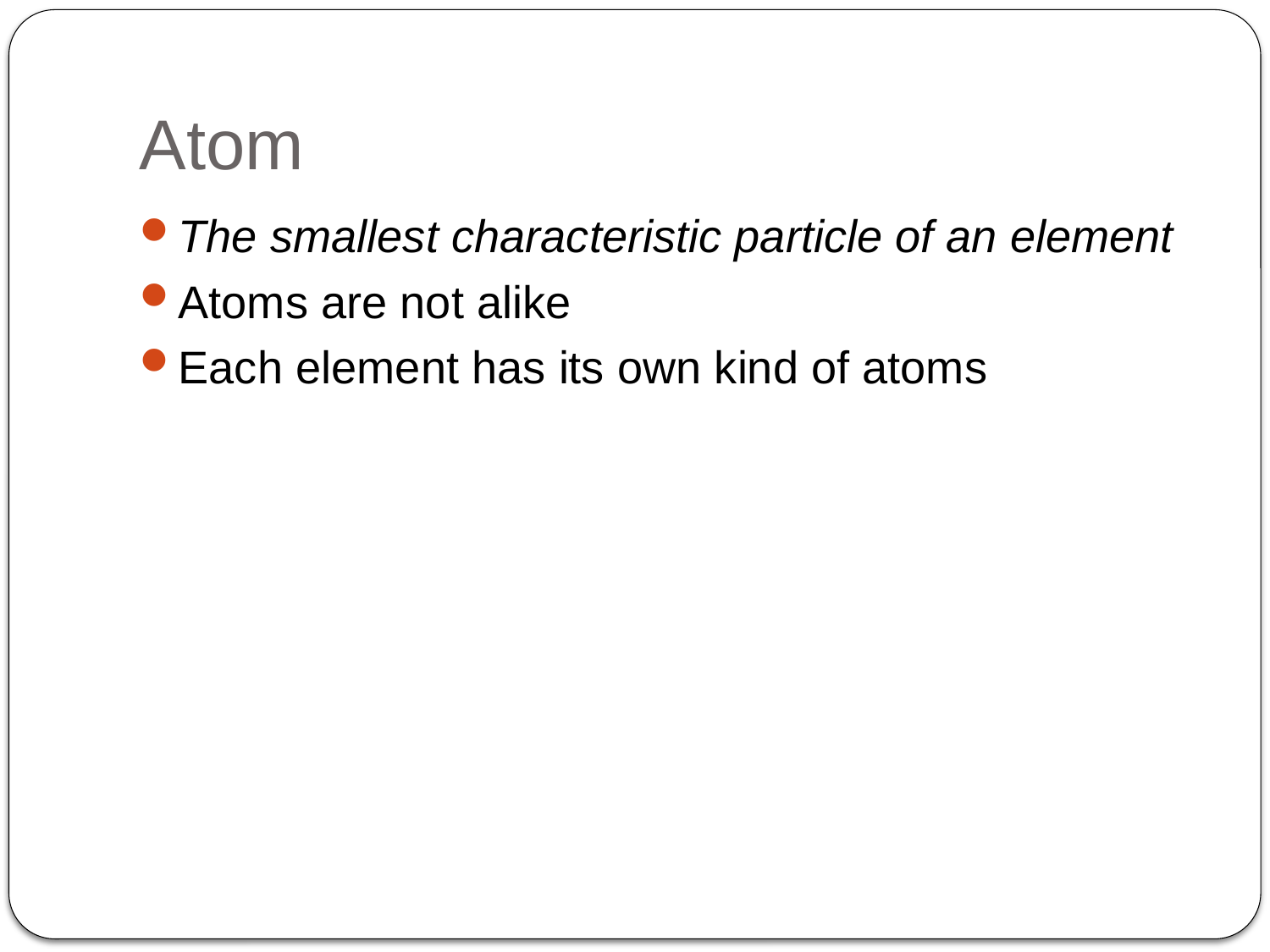

# Atom
The smallest characteristic particle of an element
Atoms are not alike
Each element has its own kind of atoms